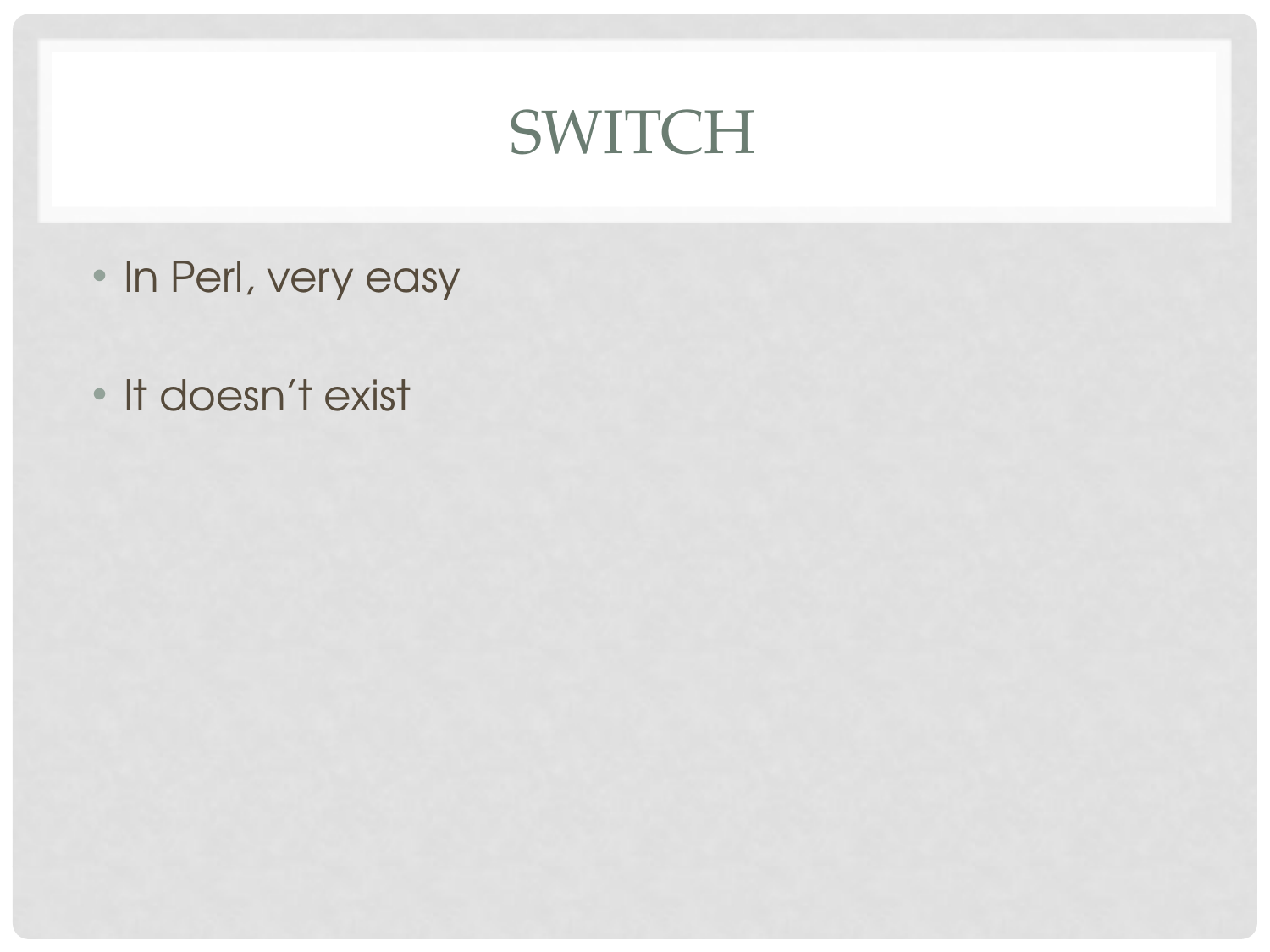

# Switch
In Perl, very easy

It doesn’t exist